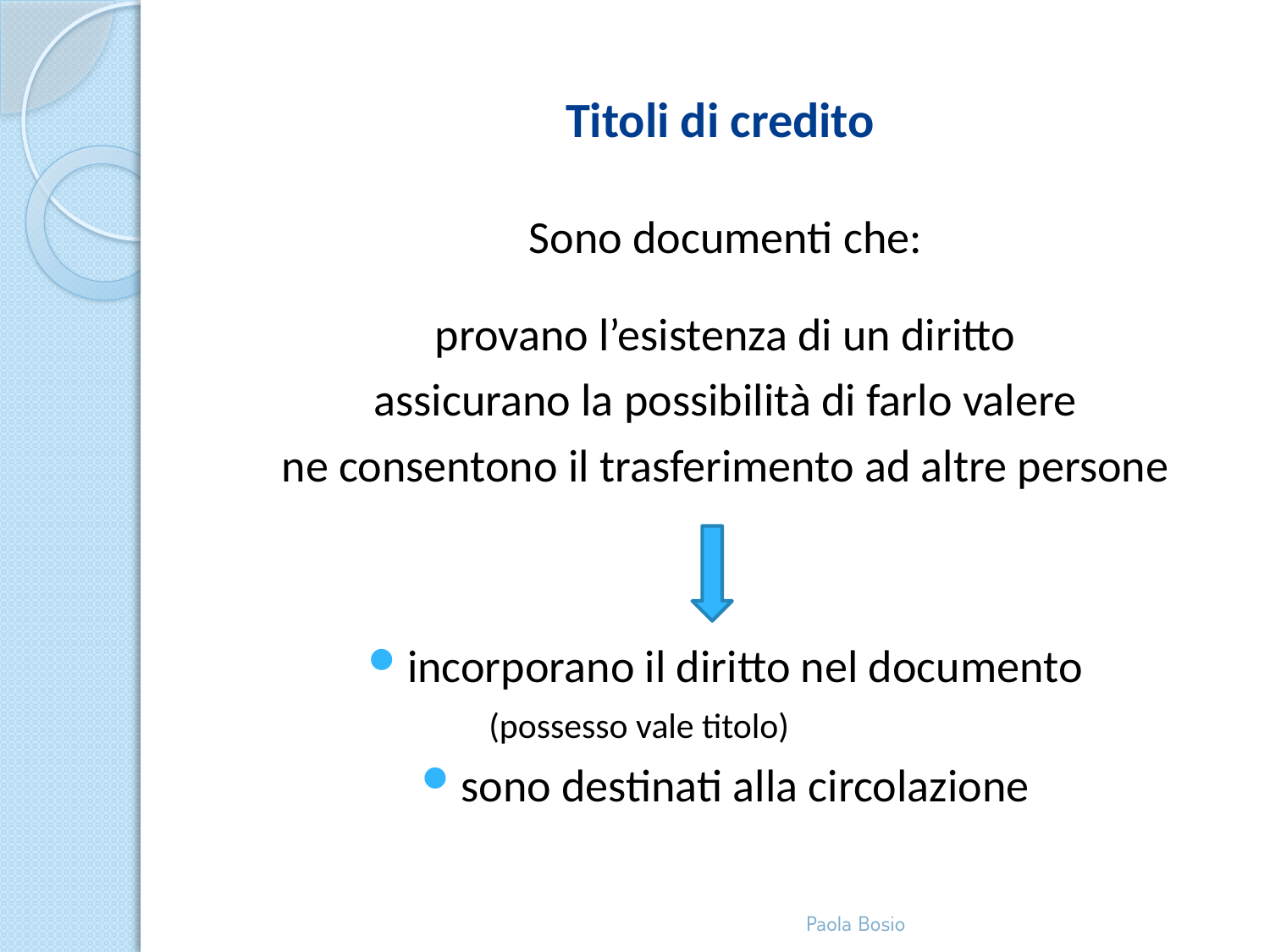

# Titoli di credito
Sono documenti che:

provano l’esistenza di un diritto
assicurano la possibilità di farlo valere
ne consentono il trasferimento ad altre persone

incorporano il diritto nel documento
                                 (possesso vale titolo)
sono destinati alla circolazione

Paola Bosio